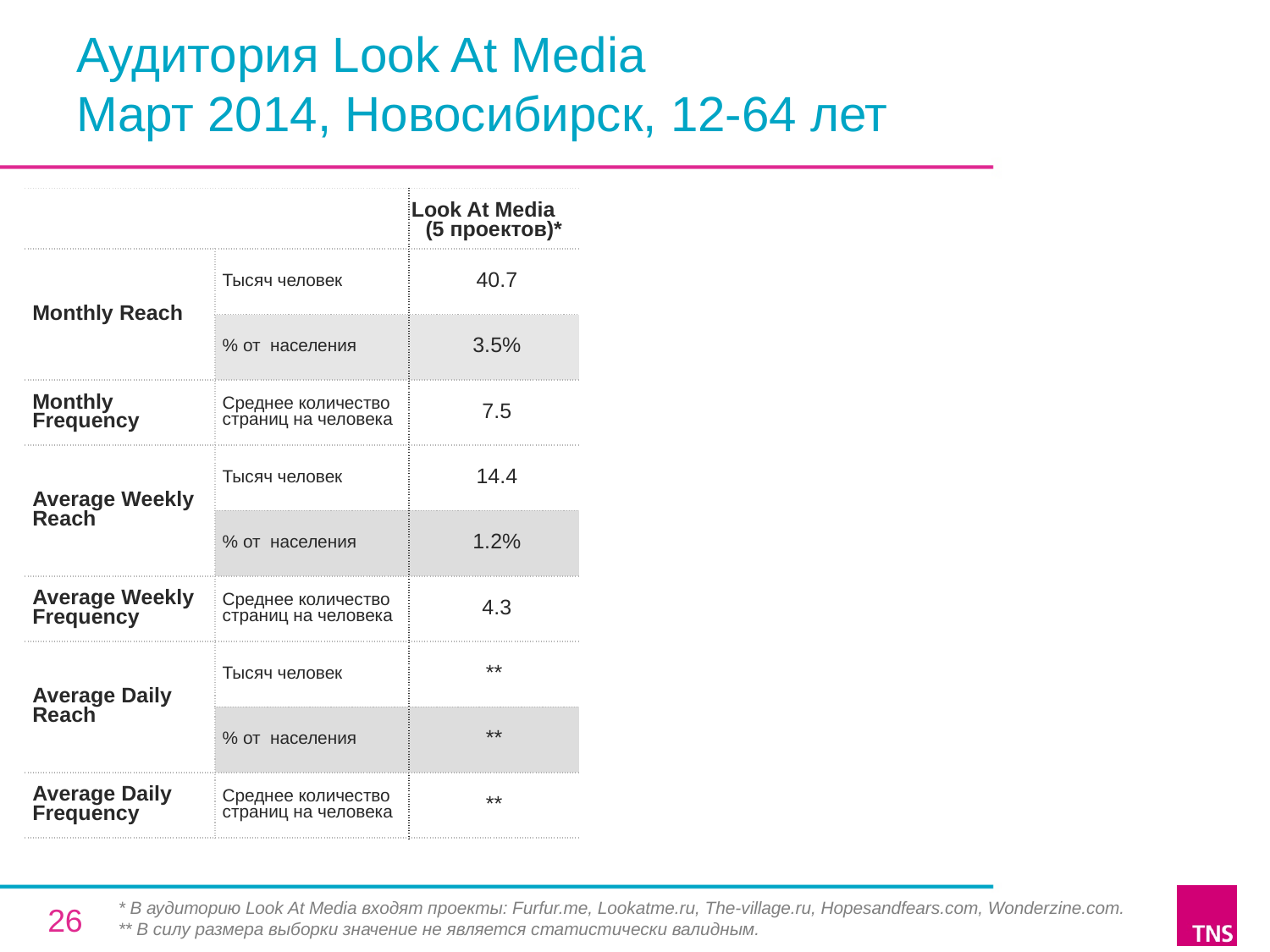

# Аудитория Look At Media Март 2014, Новосибирск, 12-64 лет
|  |  | Look At Media (5 проектов)\* |
| --- | --- | --- |
| Monthly Reach | Тысяч человек | 40.7 |
|  | % от населения | 3.5% |
| Monthly Frequency | Среднее количество страниц на человека | 7.5 |
| Average Weekly Reach | Тысяч человек | 14.4 |
|  | % от населения | 1.2% |
| Average Weekly Frequency | Среднее количество страниц на человека | 4.3 |
| Average Daily Reach | Тысяч человек | \*\* |
|  | % от населения | \*\* |
| Average Daily Frequency | Среднее количество страниц на человека | \*\* |
* В аудиторию Look At Media входят проекты: Furfur.me, Lookatme.ru, The-village.ru, Hopesandfears.com, Wonderzine.com.
** В силу размера выборки значение не является статистически валидным.
26